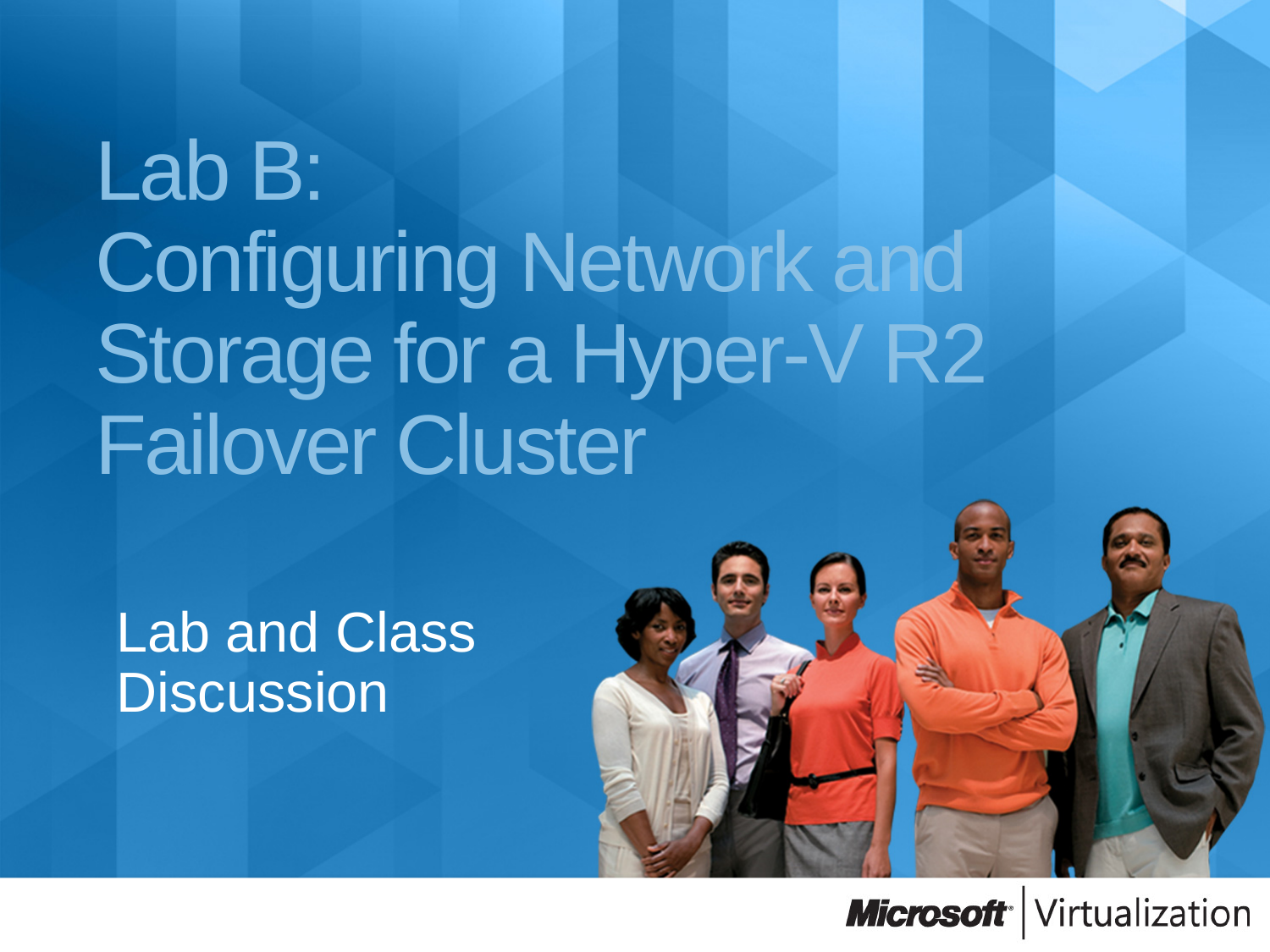

# Lab B: Configuring Network and Storage for a Hyper-V R2 Failover Cluster
Lab and Class Discussion